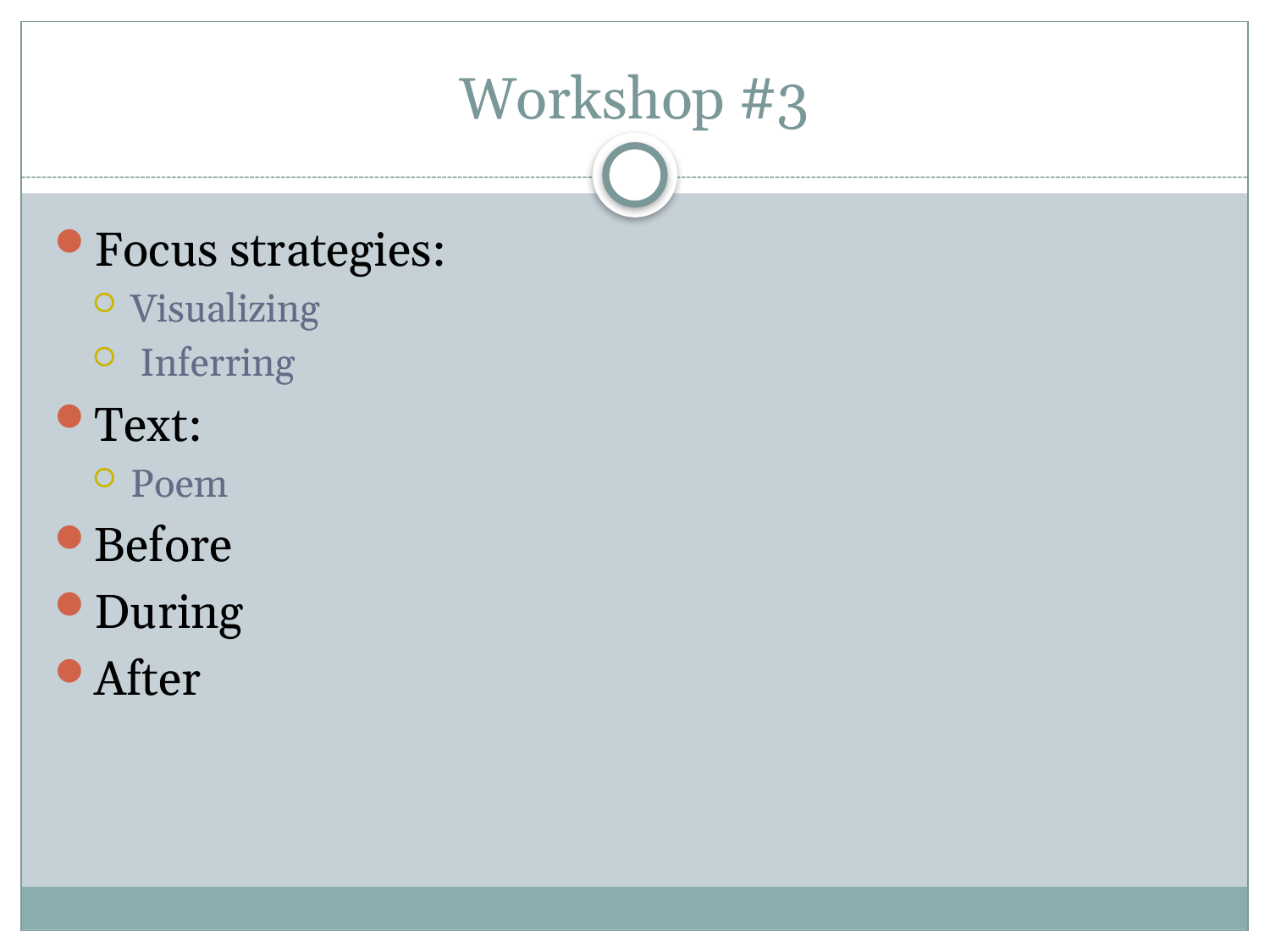

# Workshop #3
Focus strategies:
Visualizing
 Inferring
Text:
Poem
Before
During
After